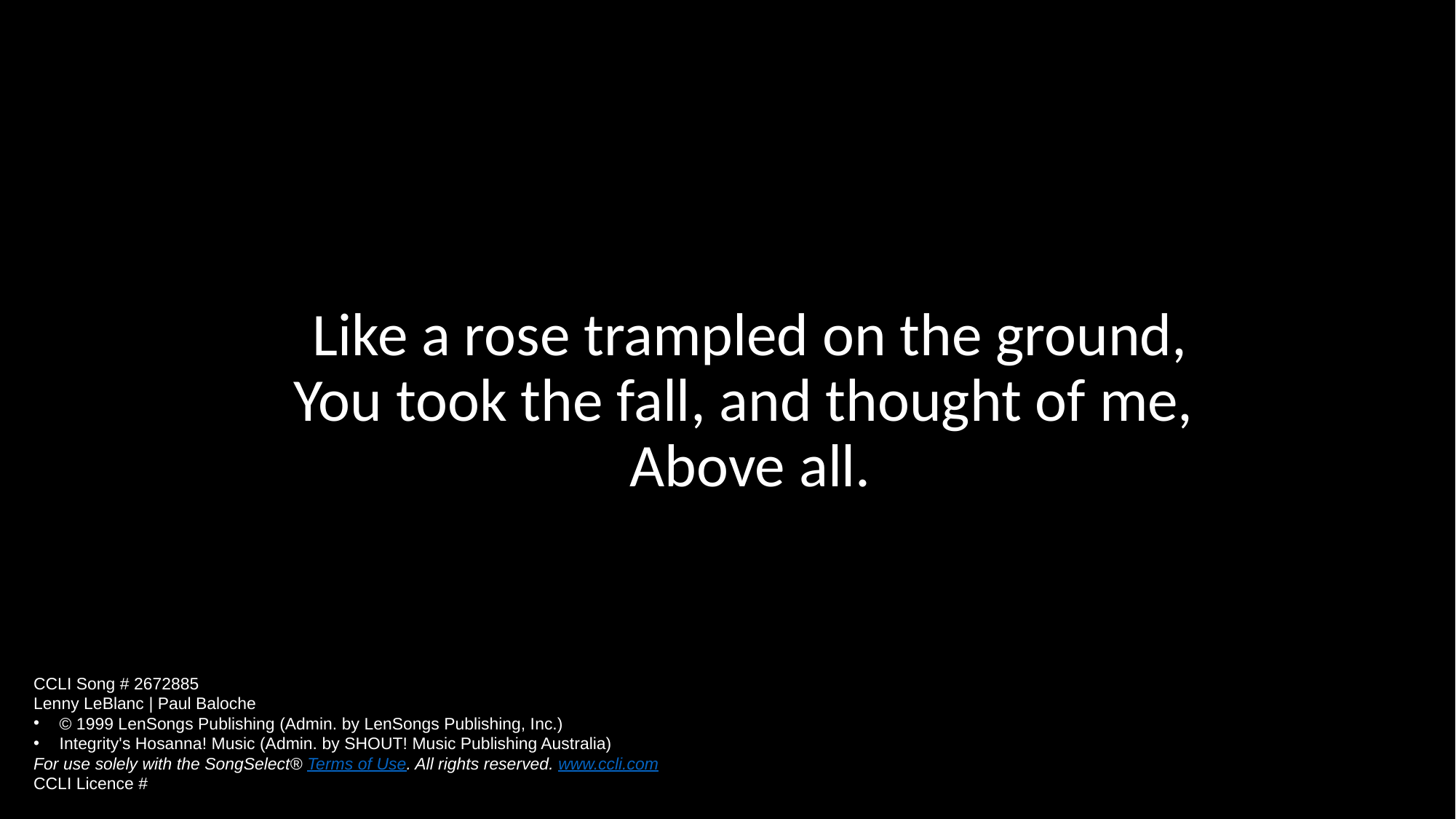

Like a rose trampled on the ground,
You took the fall, and thought of me,
Above all.
CCLI Song # 2672885
Lenny LeBlanc | Paul Baloche
© 1999 LenSongs Publishing (Admin. by LenSongs Publishing, Inc.)
Integrity's Hosanna! Music (Admin. by SHOUT! Music Publishing Australia)
For use solely with the SongSelect® Terms of Use. All rights reserved. www.ccli.com
CCLI Licence #